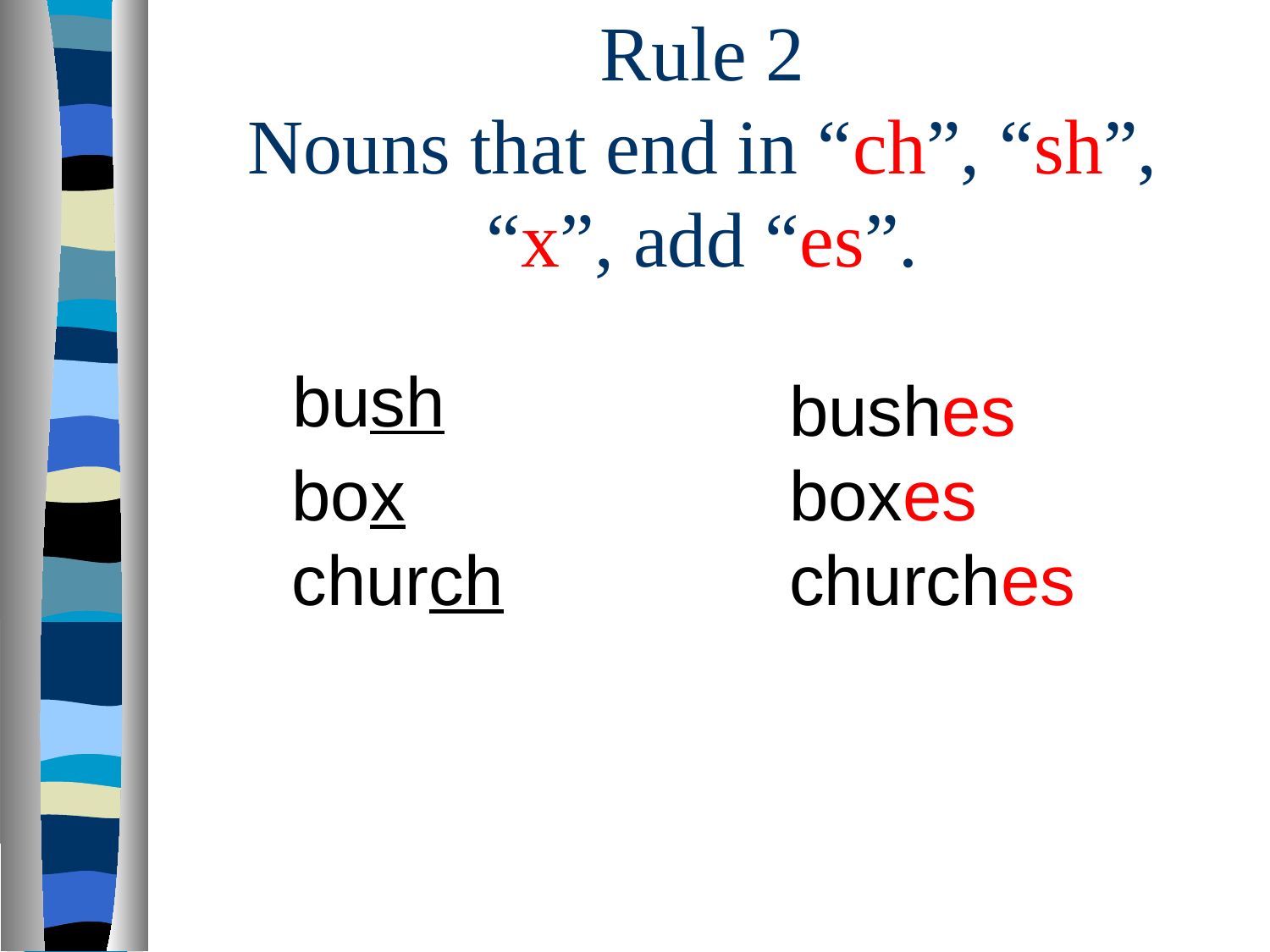

# Rule 2 Nouns that end in “ch”, “sh”, “x”, add “es”.
bush
bushes
box
boxes
church
churches